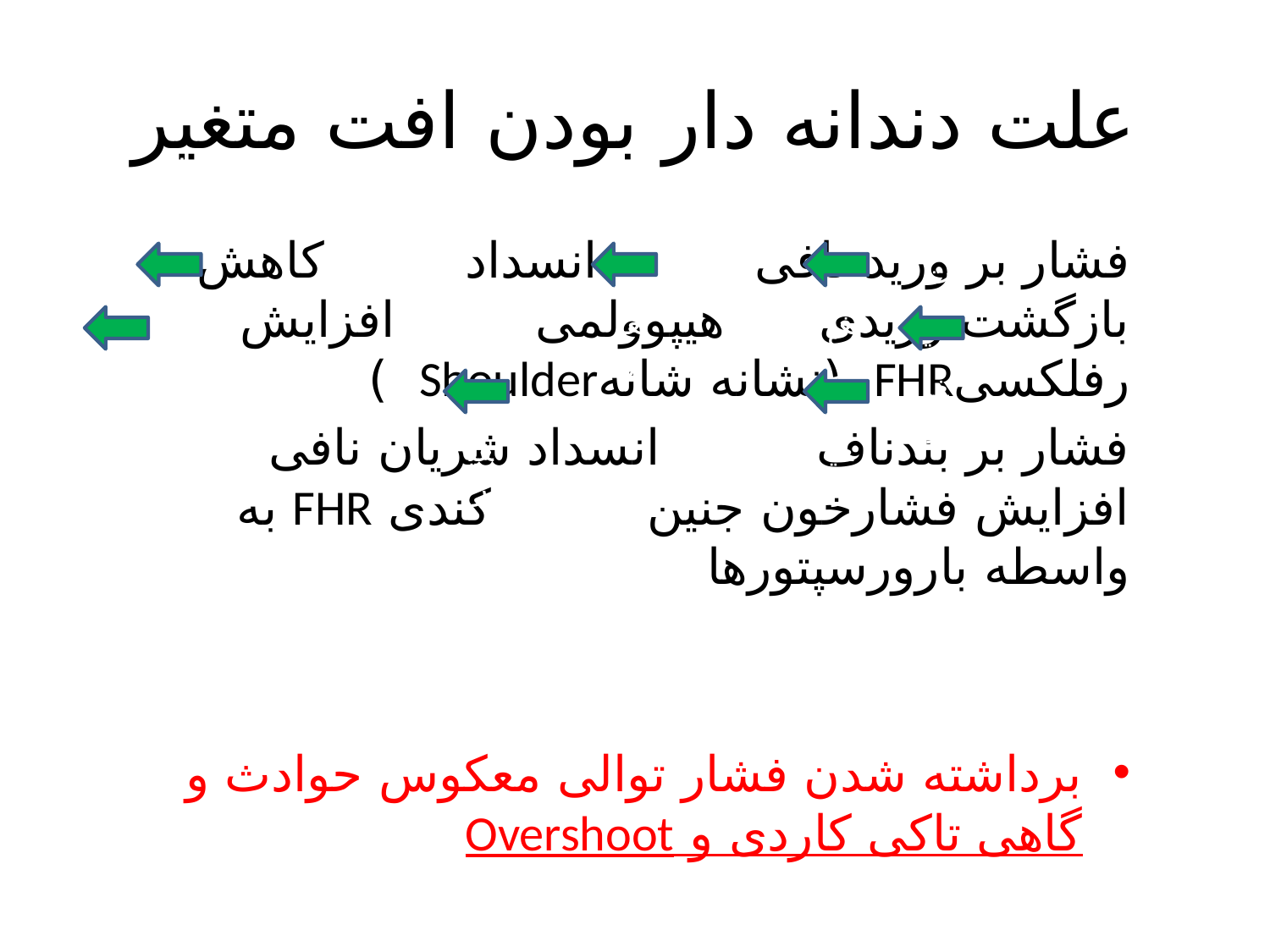

# علت دندانه دار بودن افت متغیر
فشار بر ورید نافی          انسداد         کاهش بازگشت وریدی      هیپوولمی         افزایش رفلکسیFHR  (نشانه شانهShoulder  )
فشار بر بندناف          انسداد شریان نافی      افزایش فشارخون جنین          کندی FHR به واسطه بارورسپتورها

برداشته شدن فشار توالی معکوس حوادث و گاهی تاکی کاردی و Overshoot

افت متغیر
افت متغیر
افت متغیر
افت متغیر
افت متغیر
افت متغیر
افت متغیر